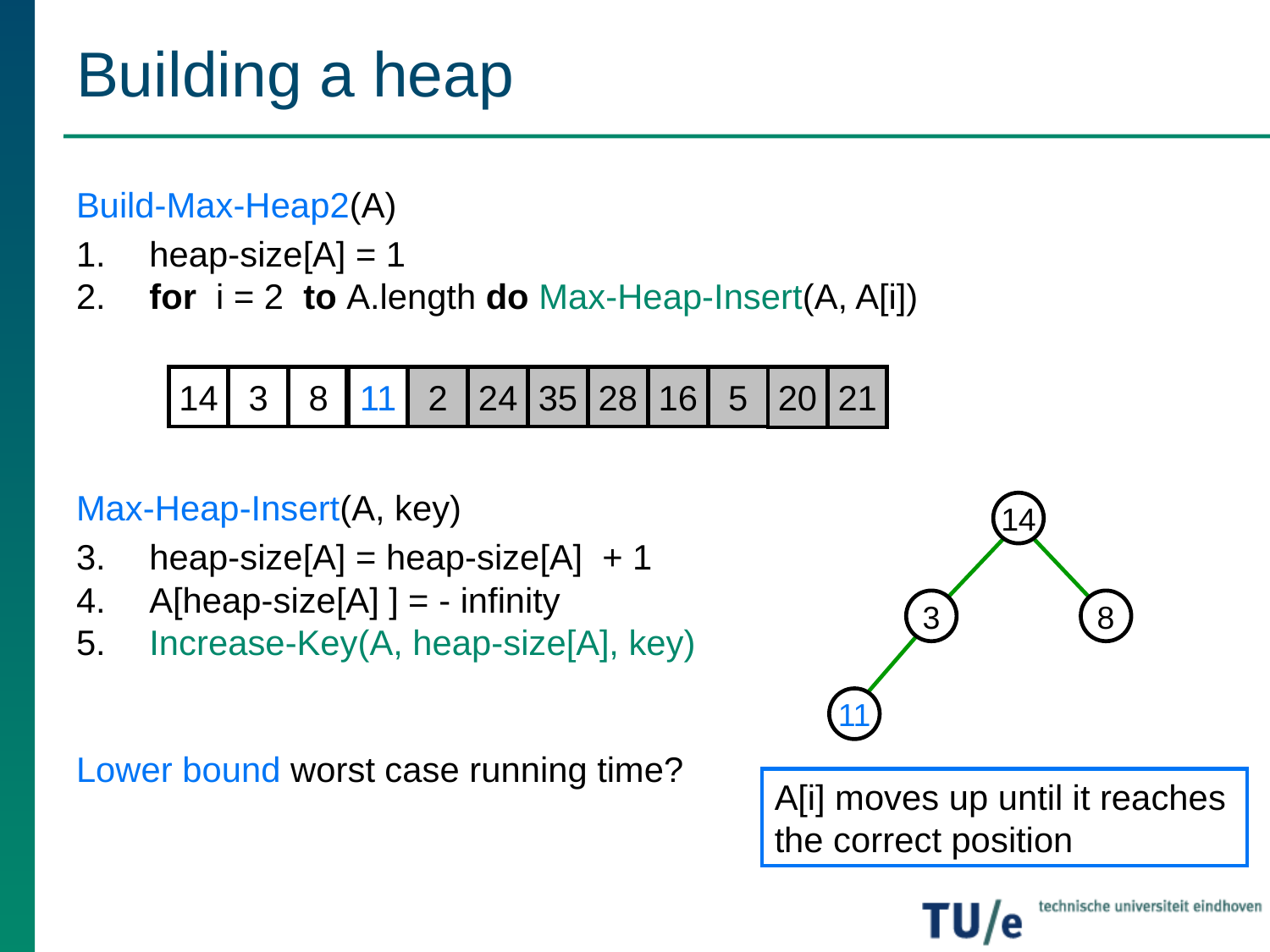

# Building a heap
Build-Max-Heap2(A)
 heap-size[A] = 1
 for  i = 2  to A.length do Max-Heap-Insert(A, A[i])

Max-Heap-Insert(A, key)
 heap-size[A] = heap-size[A]  + 1
 A[heap-size[A] ] = - infinity
 Increase-Key(A, heap-size[A], key)

Lower bound worst case running time?
14

3
8
11
2
24
35
28
16
5
20
21
14

3

8

11

A[i] moves up until it reaches the correct position